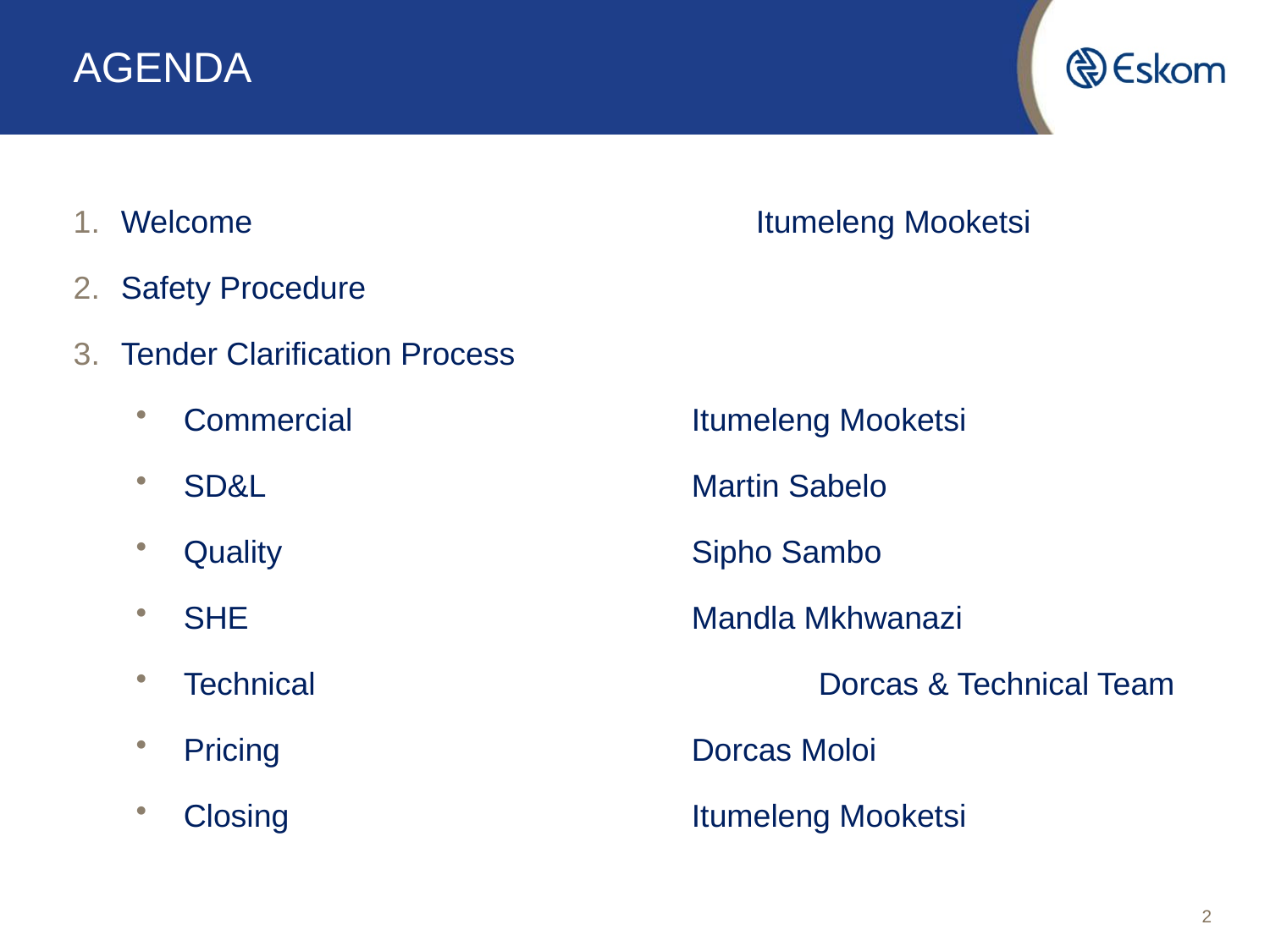

# AGENDA
Welcome 				Itumeleng Mooketsi
Safety Procedure
Tender Clarification Process
Commercial 			Itumeleng Mooketsi
SD&L 			 	Martin Sabelo
Quality 				Sipho Sambo
SHE				Mandla Mkhwanazi
Technical			 	Dorcas & Technical Team
Pricing				Dorcas Moloi
Closing 				Itumeleng Mooketsi

2